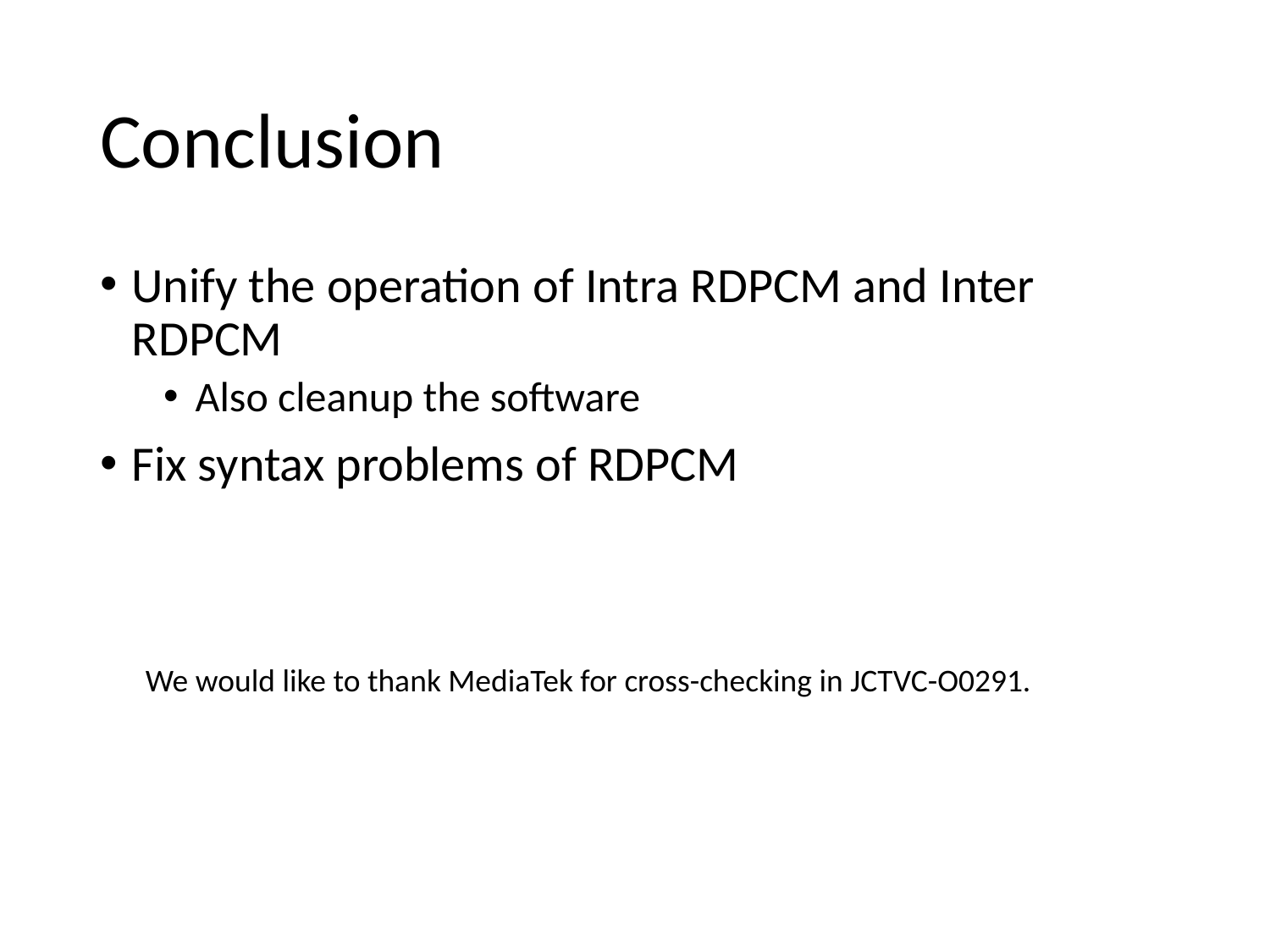

# Conclusion
Unify the operation of Intra RDPCM and Inter RDPCM
Also cleanup the software
Fix syntax problems of RDPCM
We would like to thank MediaTek for cross-checking in JCTVC-O0291.